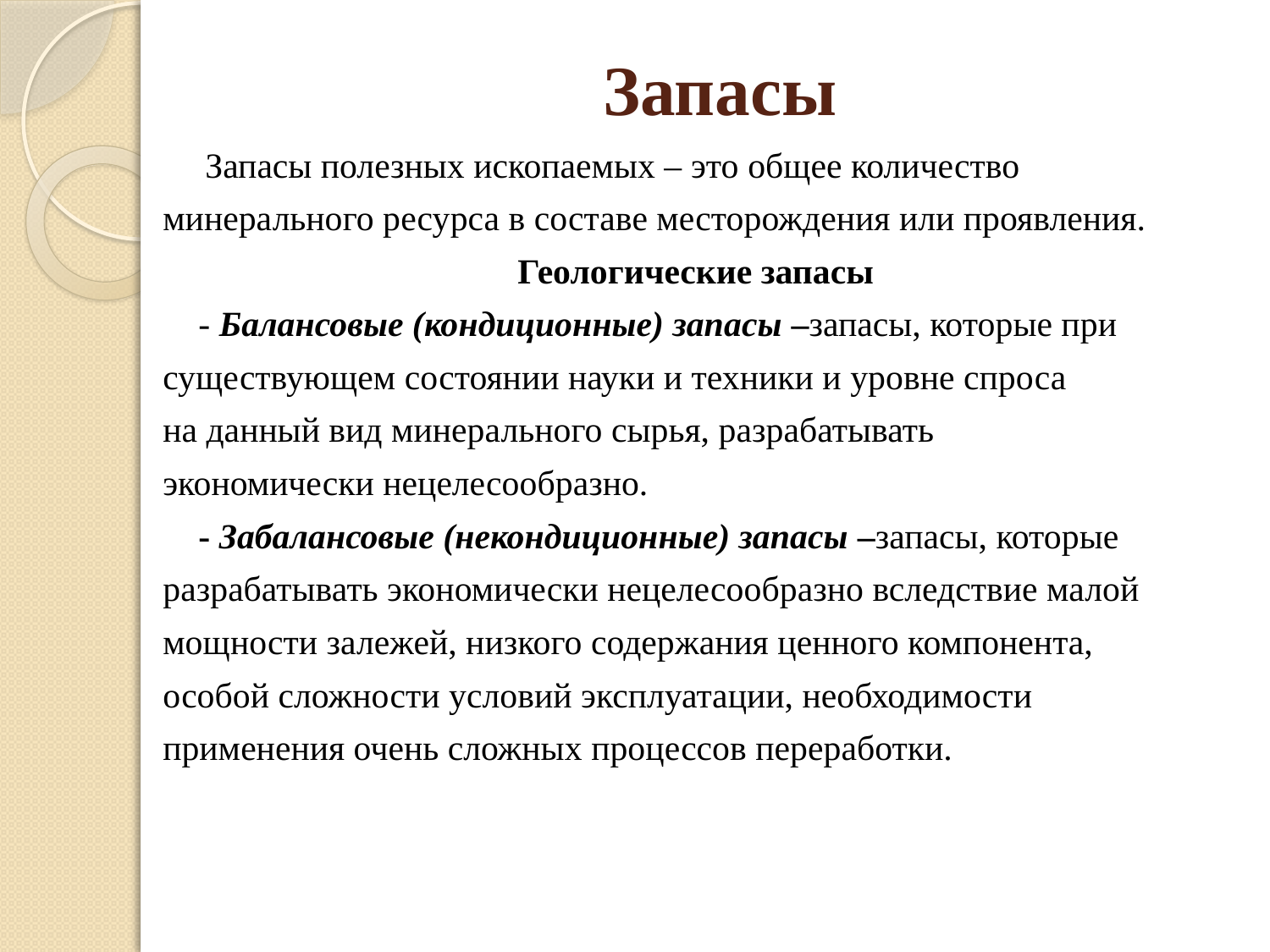

# Запасы
    Запасы полезных ископаемых – это общее количество
минерального ресурса в составе месторождения или проявления.
Геологические запасы
    - Балансовые (кондиционные) запасы –запасы, которые при
существующем состоянии науки и техники и уровне спроса
на данный вид минерального сырья, разрабатывать
экономически нецелесообразно.
    - Забалансовые (некондиционные) запасы –запасы, которые
разрабатывать экономически нецелесообразно вследствие малой
мощности залежей, низкого содержания ценного компонента,
особой сложности условий эксплуатации, необходимости
применения очень сложных процессов переработки.